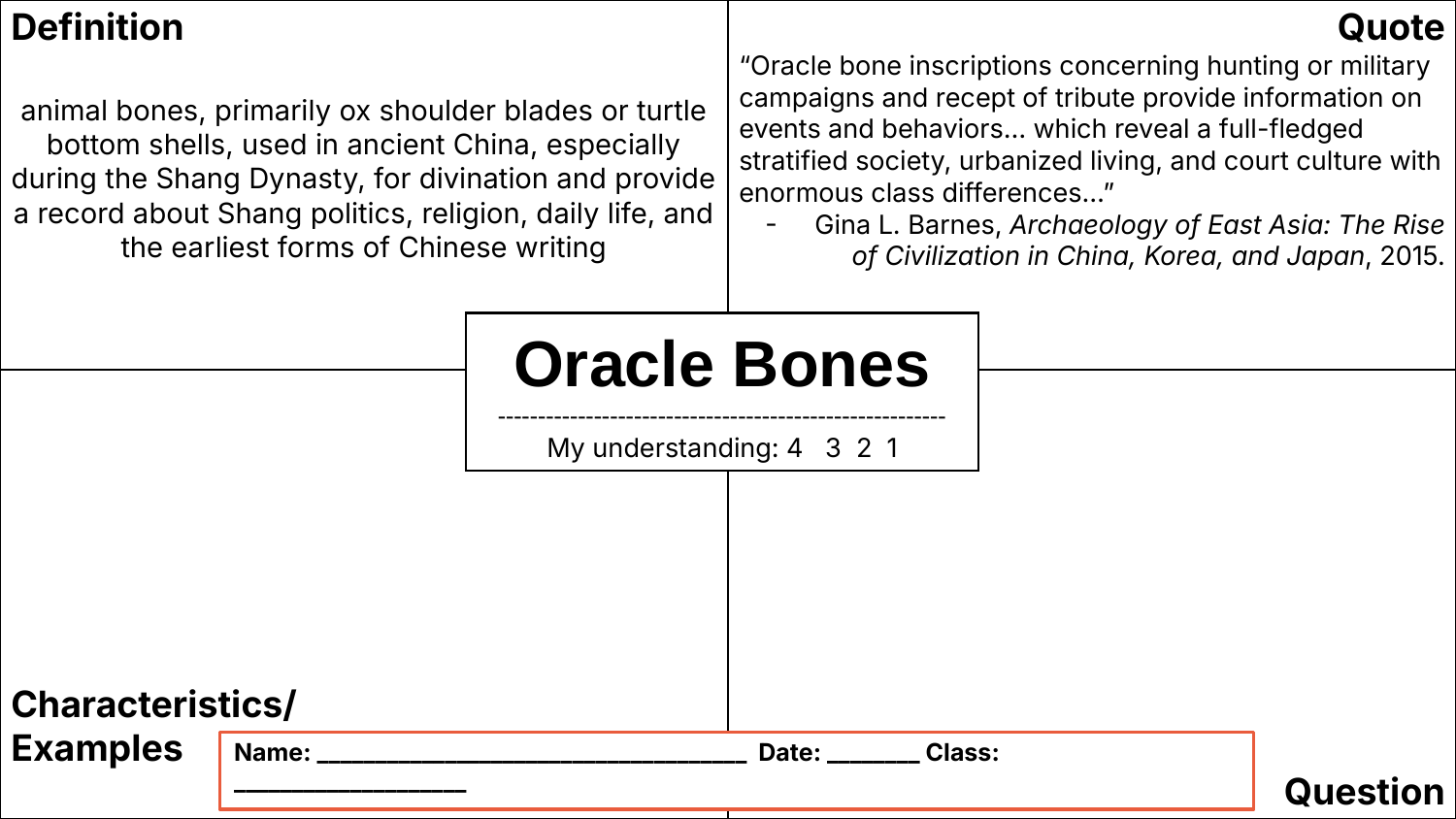

| Definition animal bones, primarily ox shoulder blades or turtle bottom shells, used in ancient China, especially during the Shang Dynasty, for divination and provide a record about Shang politics, religion, daily life, and the earliest forms of Chinese writing | Quote “Oracle bone inscriptions concerning hunting or military campaigns and recept of tribute provide information on events and behaviors… which reveal a full-fledged stratified society, urbanized living, and court culture with enormous class differences…” Gina L. Barnes, Archaeology of East Asia: The Rise of Civilization in China, Korea, and Japan, 2015. |
| --- | --- |
| Characteristics/ Examples | Question |
Oracle Bones
--------------------------------------------------------
My understanding: 4   3  2  1
Name: _____________________________________  Date: ________ Class: ____________________